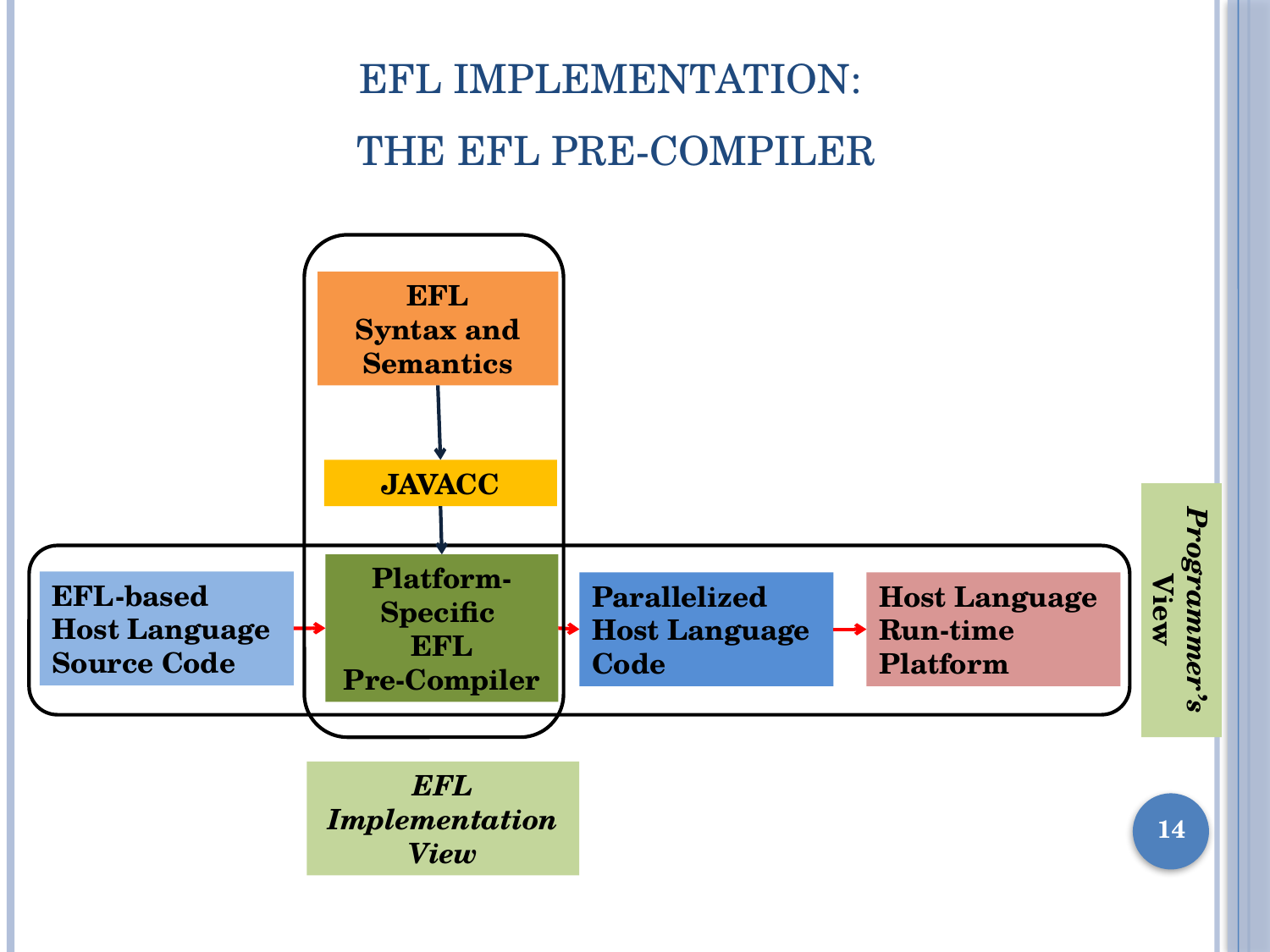

# EFL Implementation: The EFL Pre-compiler
EFL
Syntax and Semantics

JAVACC
Platform-Specific
EFL
Pre-Compiler
Programmer’s View
EFL-based
Host Language
Source Code
Parallelized
Host Language
Code
Host Language
Run-time Platform

EFL Implementation View
14